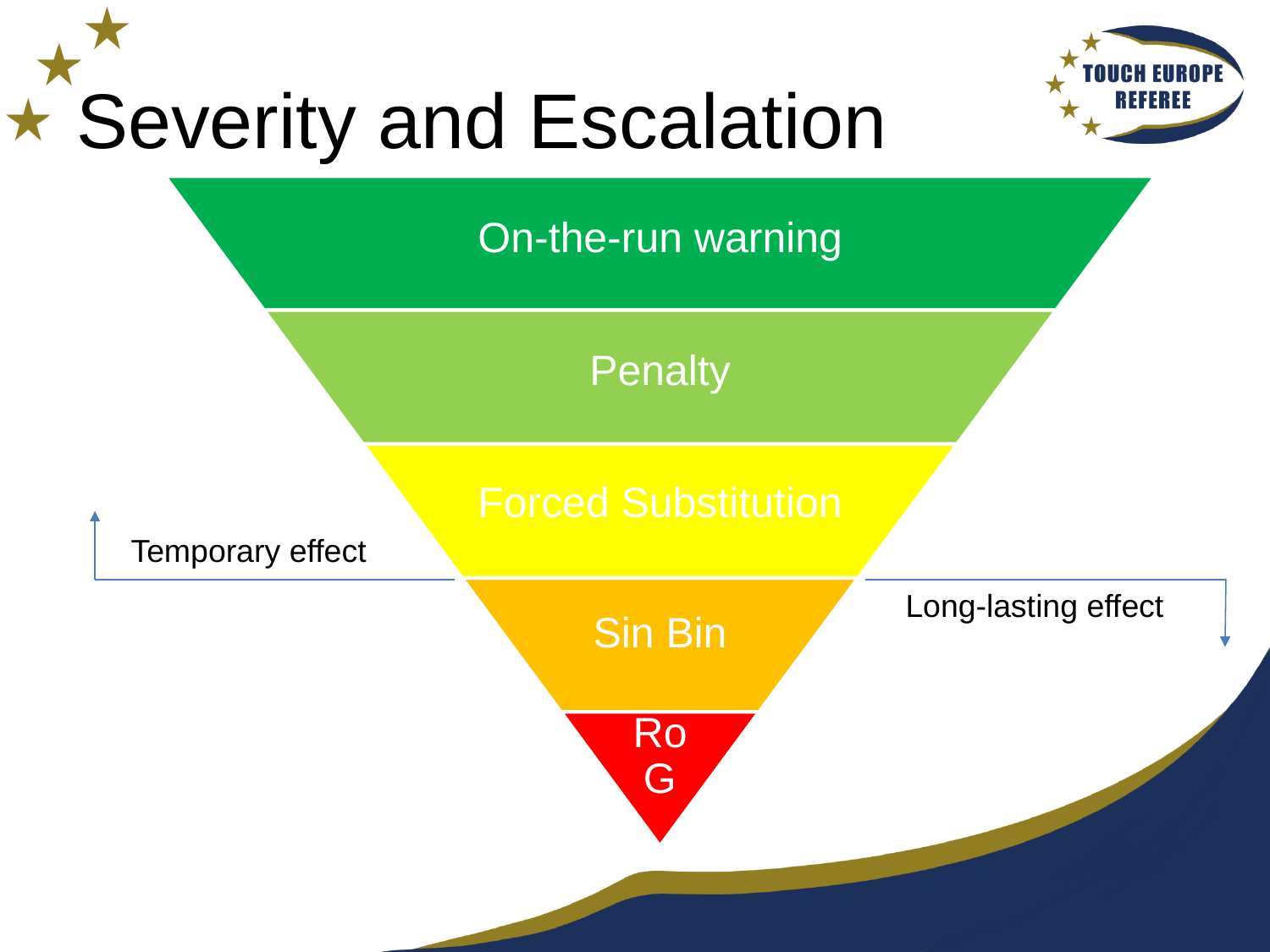

# Severity and Escalation
On-the-run warning
Penalty
Forced Substitution
Sin Bin
RoG
Temporary effect
Long-lasting effect